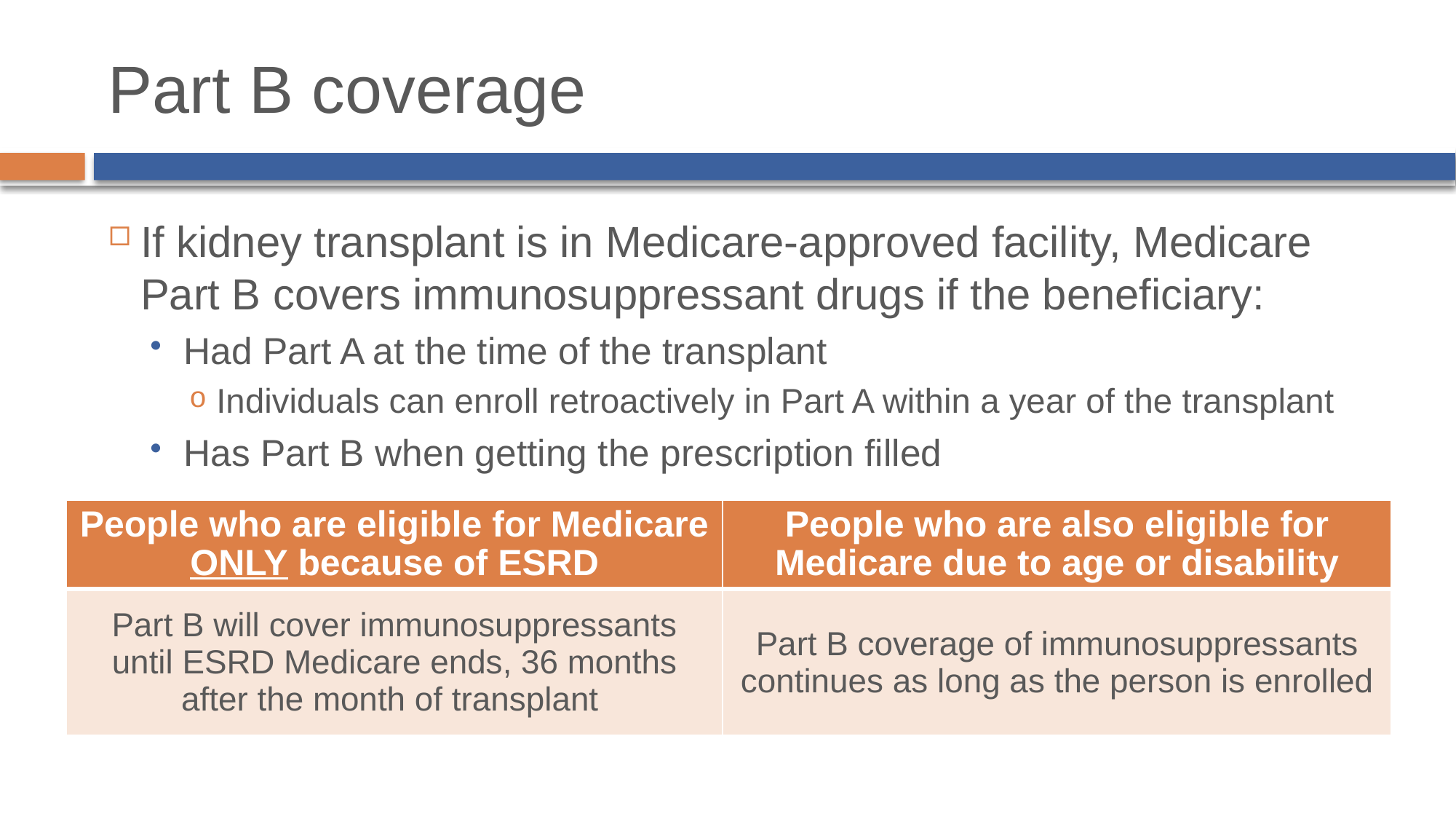

# Part B coverage
If kidney transplant is in Medicare-approved facility, Medicare Part B covers immunosuppressant drugs if the beneficiary:
Had Part A at the time of the transplant
Individuals can enroll retroactively in Part A within a year of the transplant
Has Part B when getting the prescription filled

| People who are eligible for Medicare ONLY because of ESRD | People who are also eligible for Medicare due to age or disability |
| --- | --- |
| Part B will cover immunosuppressants until ESRD Medicare ends, 36 months after the month of transplant | Part B coverage of immunosuppressants continues as long as the person is enrolled |